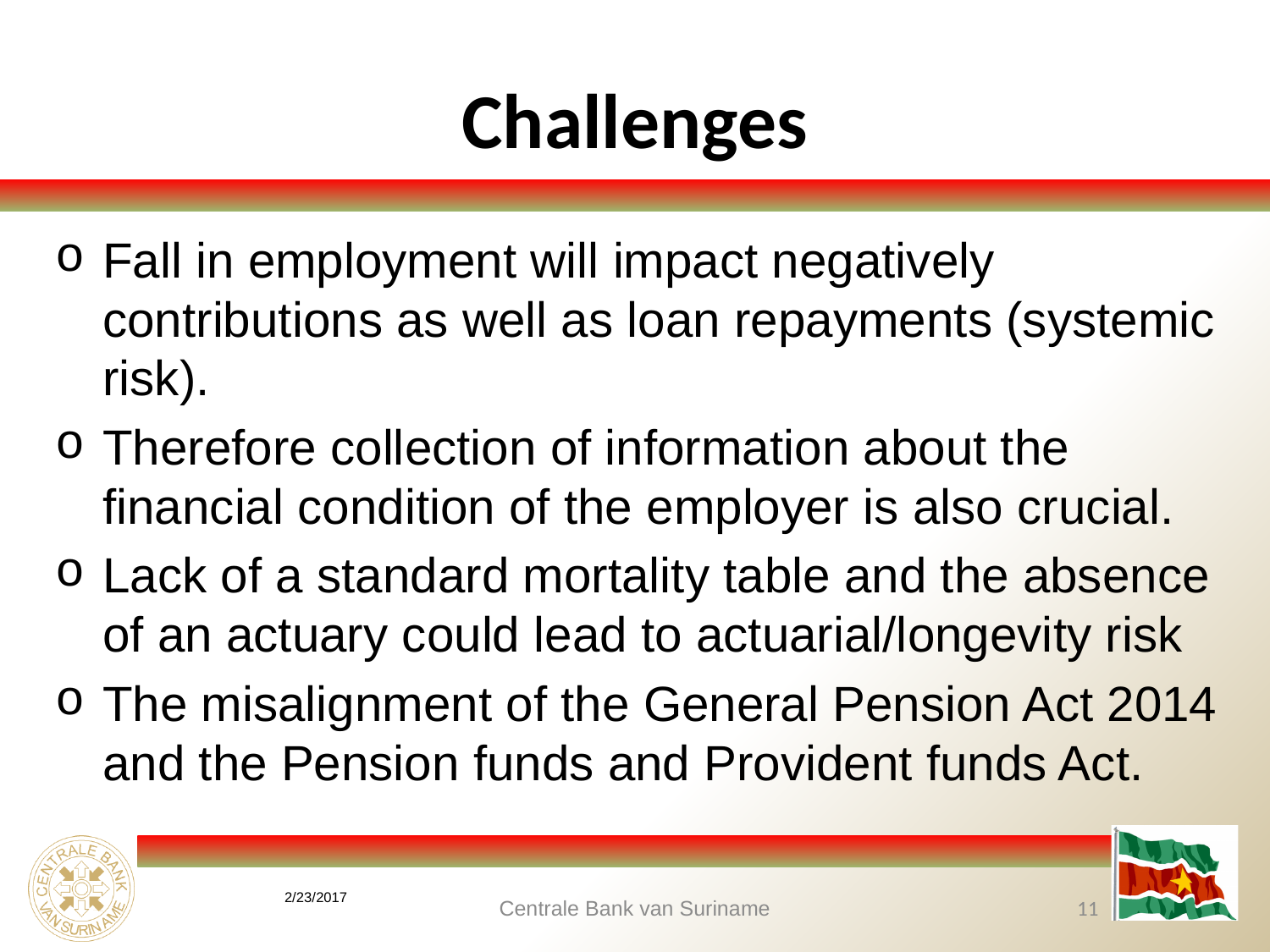

# Challenges
Fall in employment will impact negatively contributions as well as loan repayments (systemic risk).
Therefore collection of information about the financial condition of the employer is also crucial.
Lack of a standard mortality table and the absence of an actuary could lead to actuarial/longevity risk
The misalignment of the General Pension Act 2014 and the Pension funds and Provident funds Act.

2/23/2017
Centrale Bank van Suriname
11